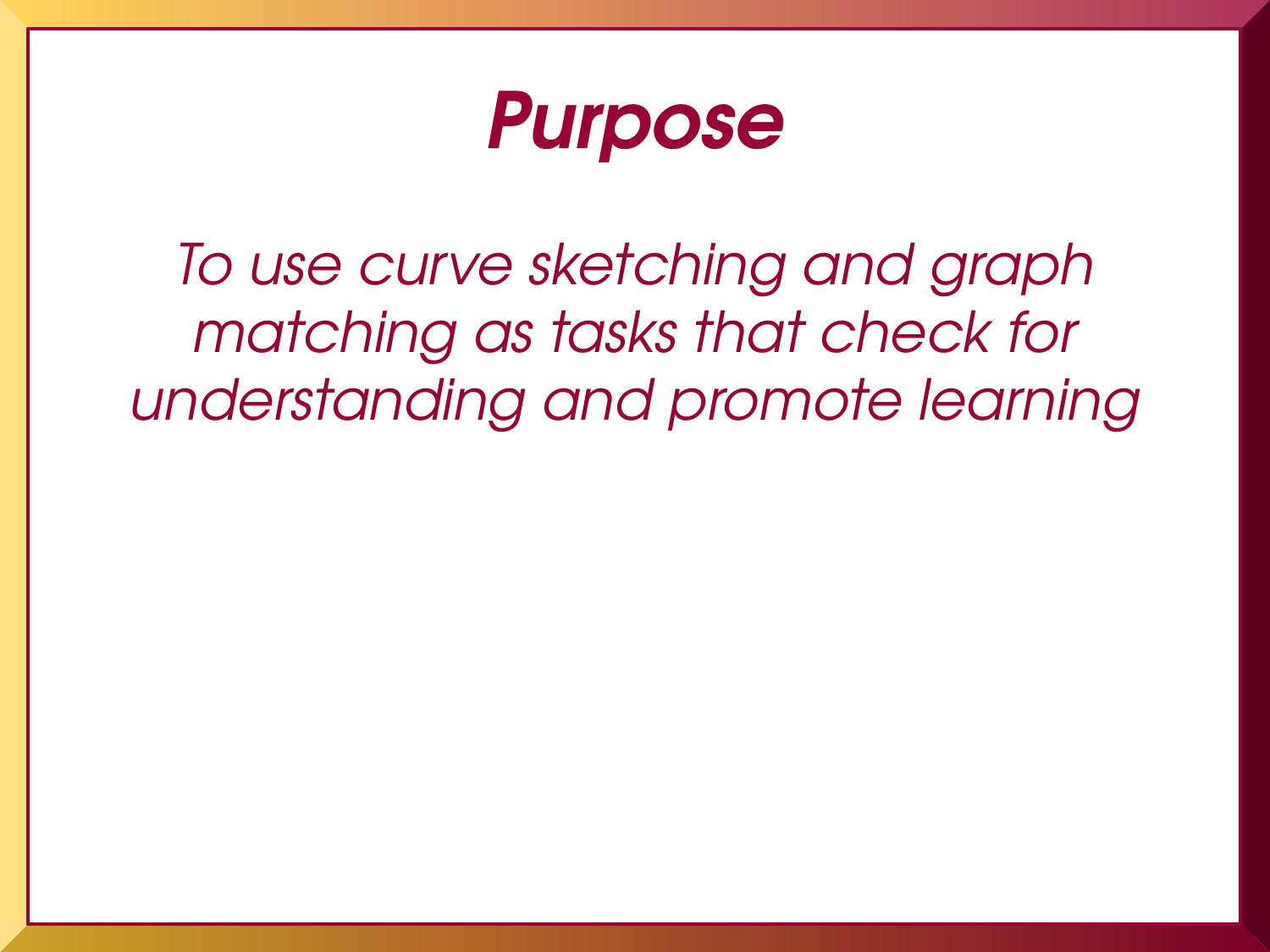

# Purpose
To use curve sketching and graph matching as tasks that check for understanding and promote learning